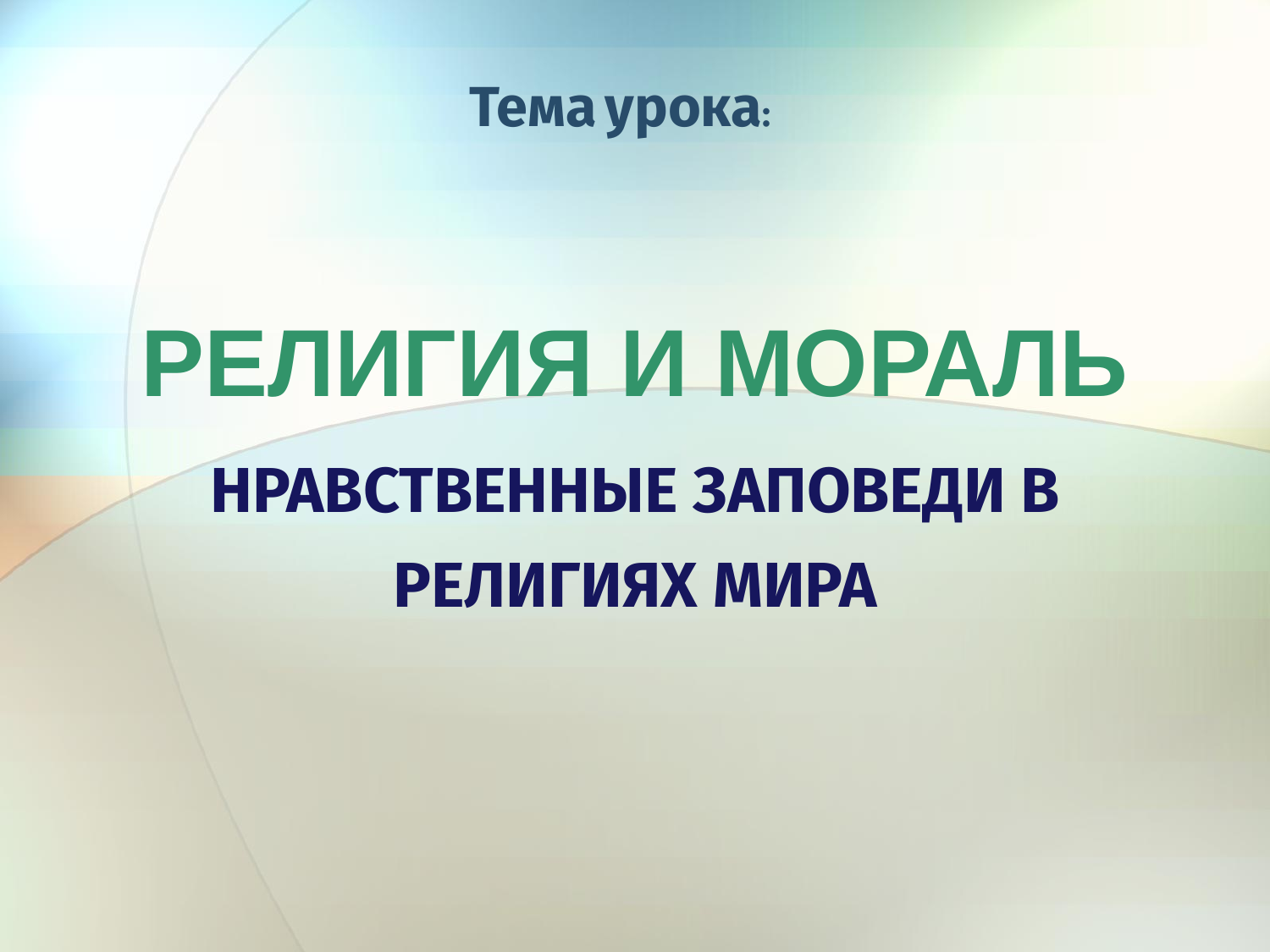

# Тема урока:
РЕЛИГИЯ И МОРАЛЬ
НРАВСТВЕННЫЕ ЗАПОВЕДИ В РЕЛИГИЯХ МИРА